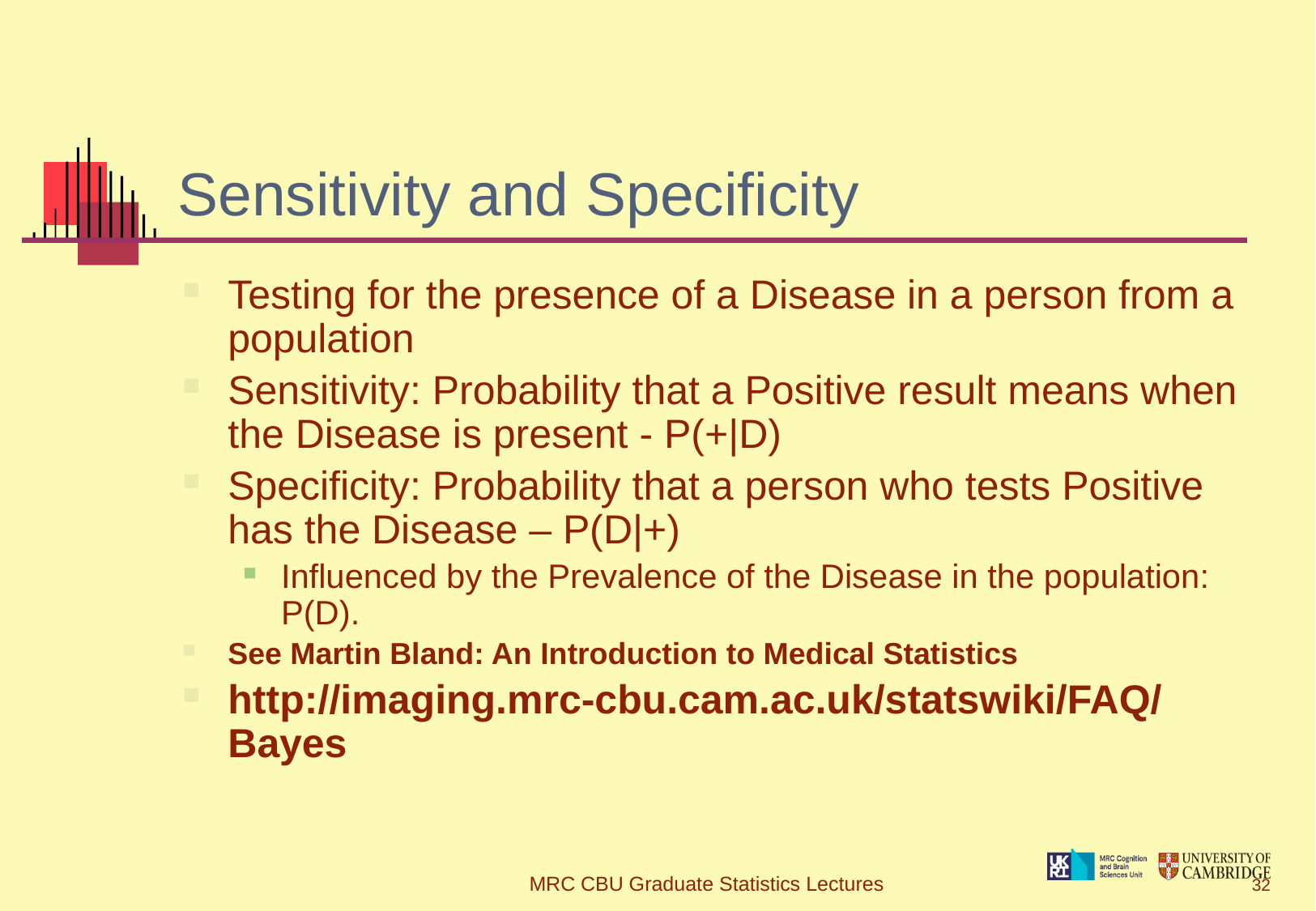

# Sensitivity and Specificity
Testing for the presence of a Disease in a person from a population
Sensitivity: Probability that a Positive result means when the Disease is present - P(+|D)
Specificity: Probability that a person who tests Positive has the Disease – P(D|+)
Influenced by the Prevalence of the Disease in the population: P(D).
See Martin Bland: An Introduction to Medical Statistics
http://imaging.mrc-cbu.cam.ac.uk/statswiki/FAQ/Bayes

MRC CBU Graduate Statistics Lectures
32